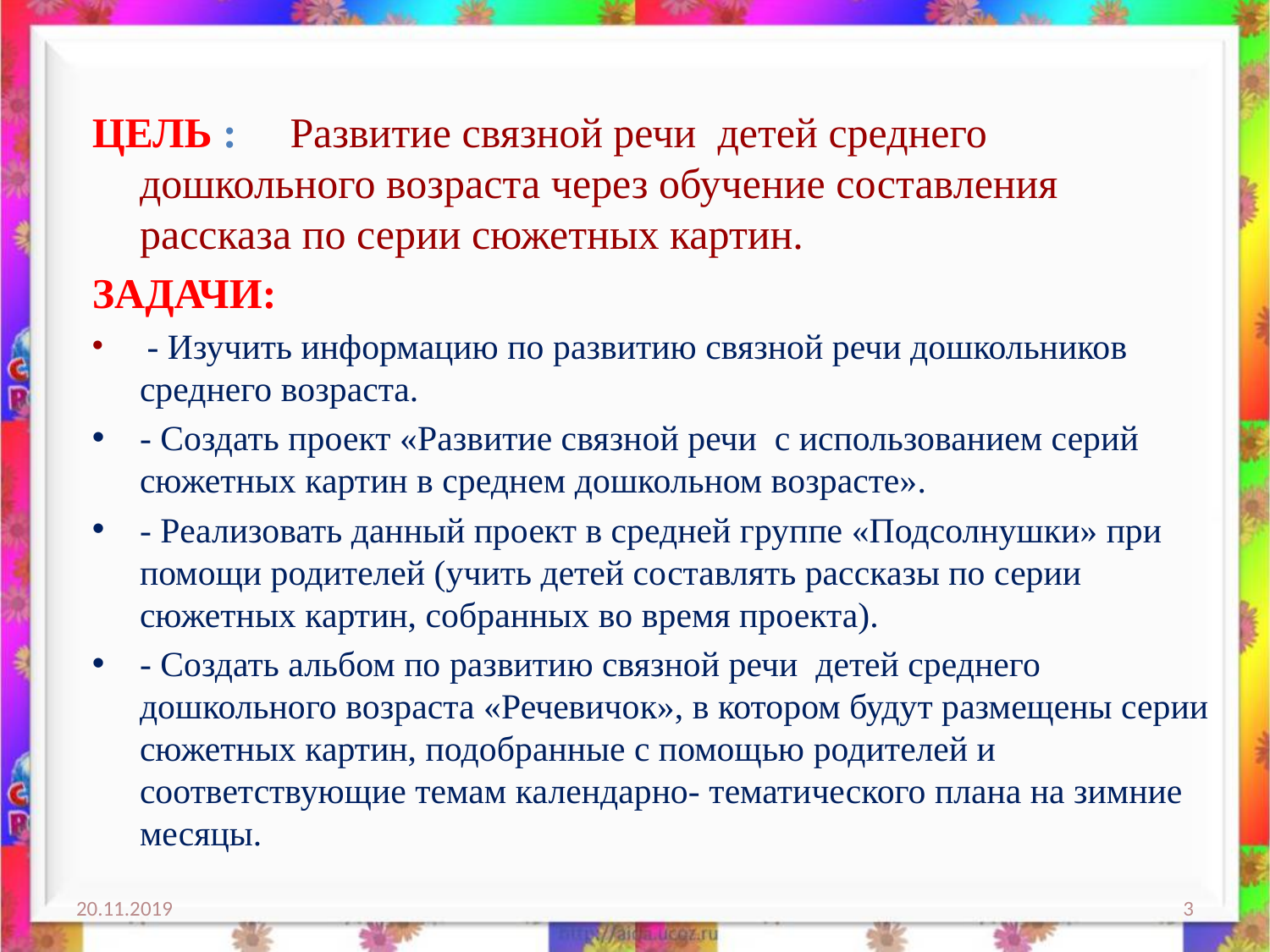

Цель :     Развитие связной речи  детей среднего дошкольного возраста через обучение составления рассказа по серии сюжетных картин.
Задачи:
 - Изучить информацию по развитию связной речи дошкольников среднего возраста.
- Создать проект «Развитие связной речи  с использованием серий сюжетных картин в среднем дошкольном возрасте».
- Реализовать данный проект в средней группе «Подсолнушки» при помощи родителей (учить детей составлять рассказы по серии сюжетных картин, собранных во время проекта).
- Создать альбом по развитию связной речи  детей среднего дошкольного возраста «Речевичок», в котором будут размещены серии сюжетных картин, подобранные с помощью родителей и соответствующие темам календарно- тематического плана на зимние месяцы.

20.11.2019
3